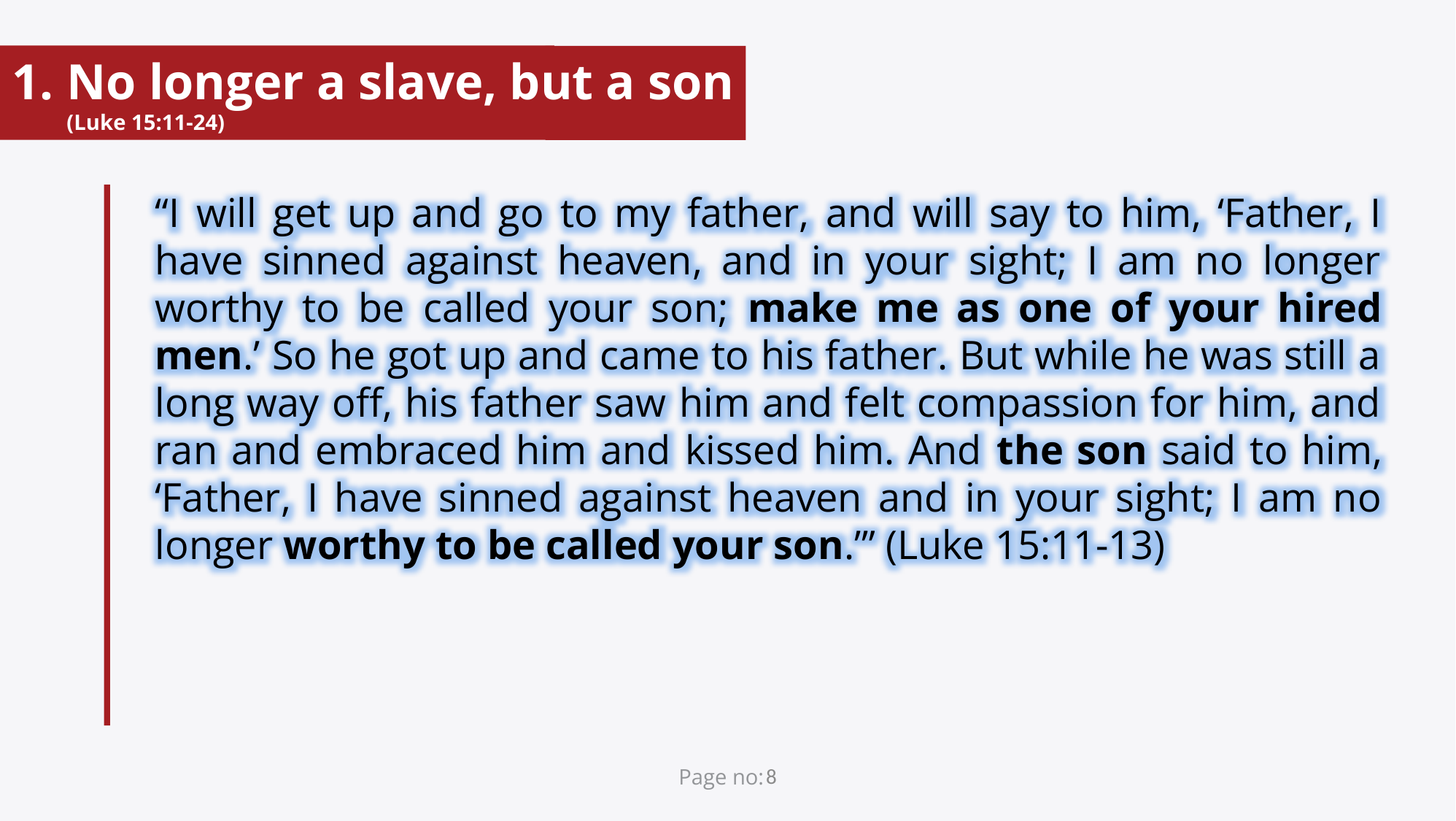

No longer a slave, but a son (Luke 15:11-24)

“I will get up and go to my father, and will say to him, ‘Father, I have sinned against heaven, and in your sight; I am no longer worthy to be called your son; make me as one of your hired men.’ So he got up and came to his father. But while he was still a long way off, his father saw him and felt compassion for him, and ran and embraced him and kissed him. And the son said to him, ‘Father, I have sinned against heaven and in your sight; I am no longer worthy to be called your son.’” (Luke 15:11-13)